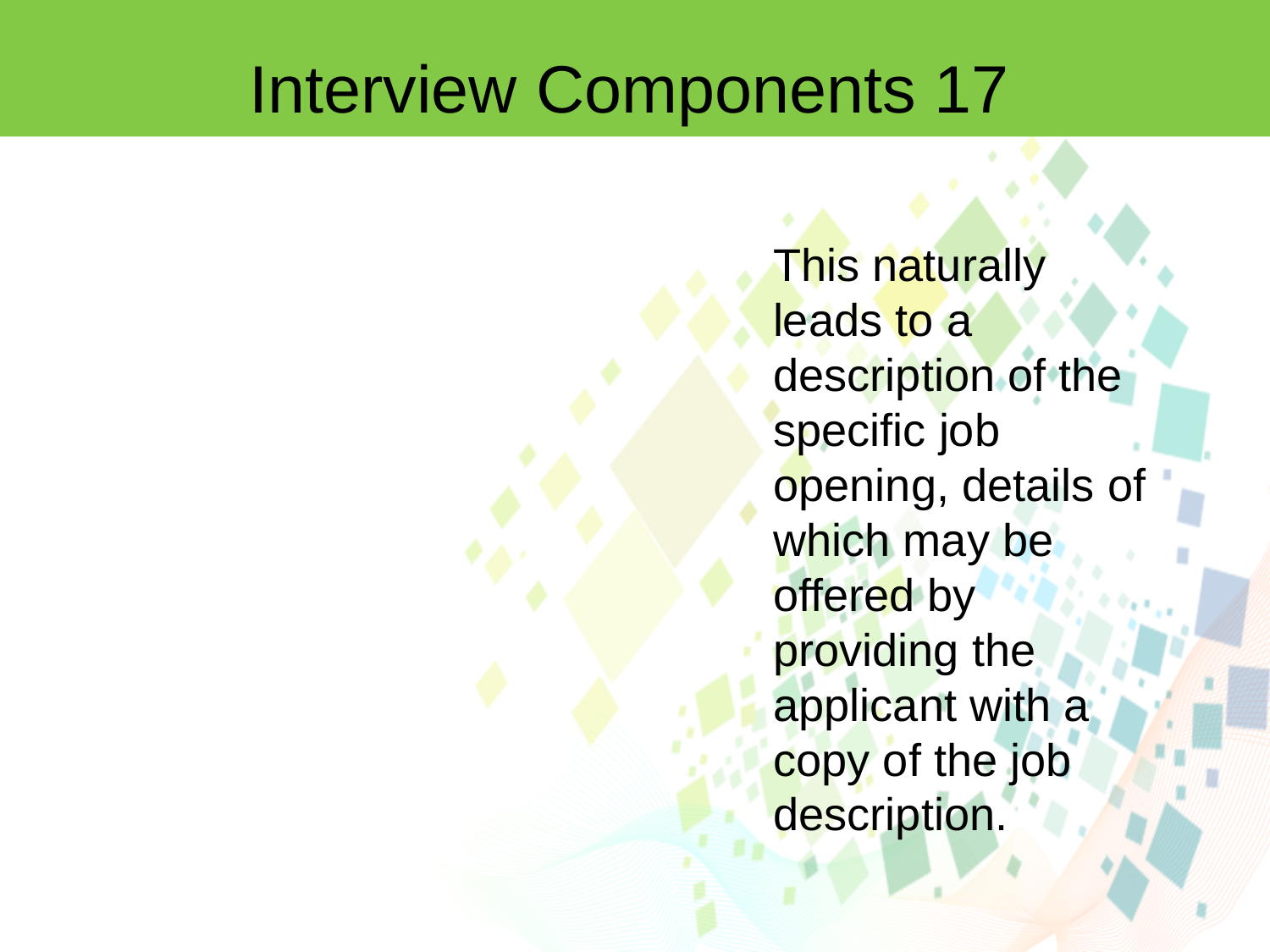

Interview Components 17
This naturally leads to a description of the specific job opening, details of which may be offered by providing the applicant with a copy of the job description.